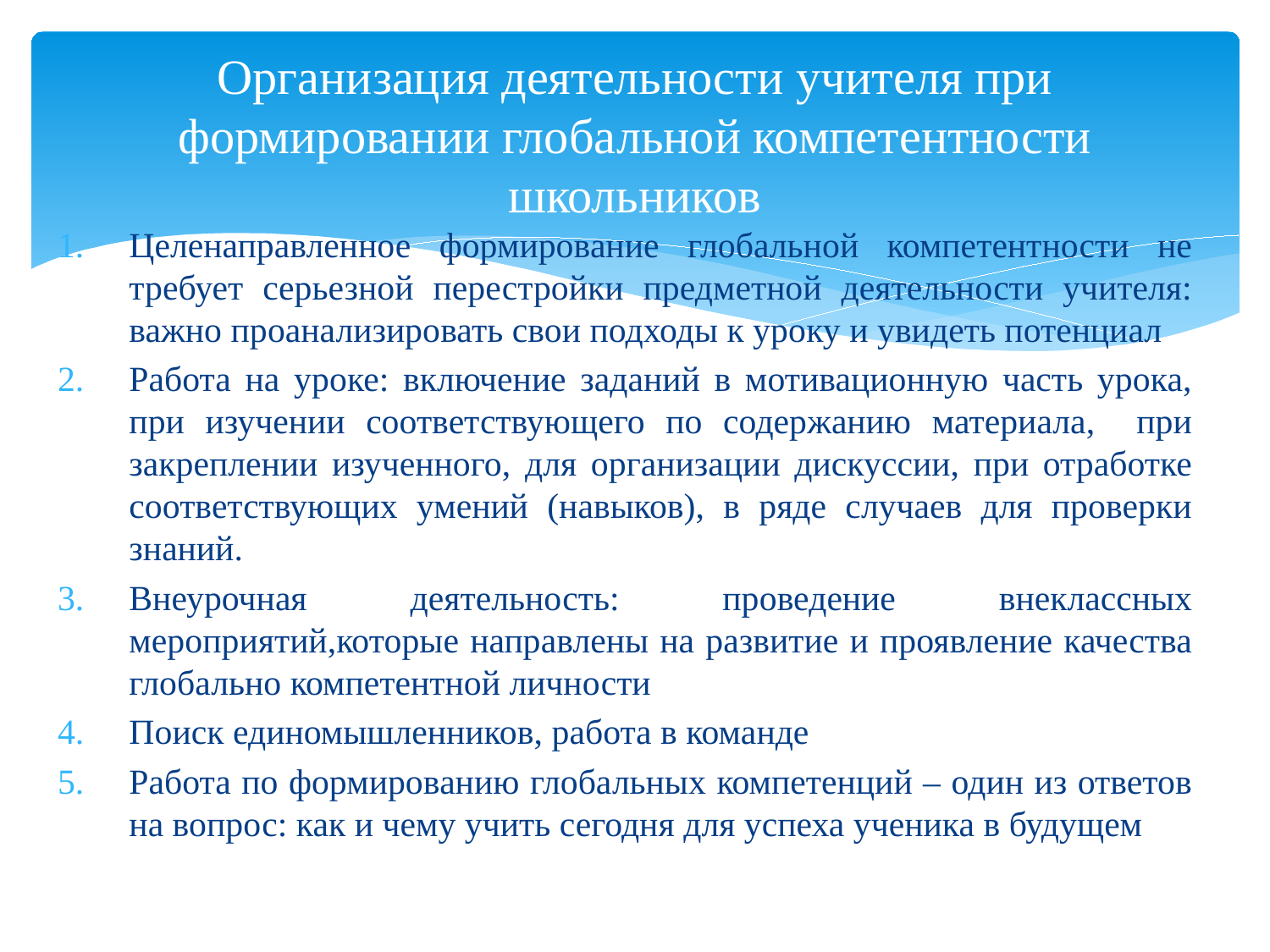

# Организация деятельности учителя при формировании глобальной компетентности школьников
Целенаправленное формирование глобальной компетентности не требует серьезной перестройки предметной деятельности учителя: важно проанализировать свои подходы к уроку и увидеть потенциал
Работа на уроке: включение заданий в мотивационную часть урока, при изучении соответствующего по содержанию материала,  при закреплении изученного, для организации дискуссии, при отработке соответствующих умений (навыков), в ряде случаев для проверки знаний.
Внеурочная деятельность: проведение внеклассных мероприятий,которые направлены на развитие и проявление качества глобально компетентной личности
Поиск единомышленников, работа в команде
Работа по формированию глобальных компетенций – один из ответов на вопрос: как и чему учить сегодня для успеха ученика в будущем